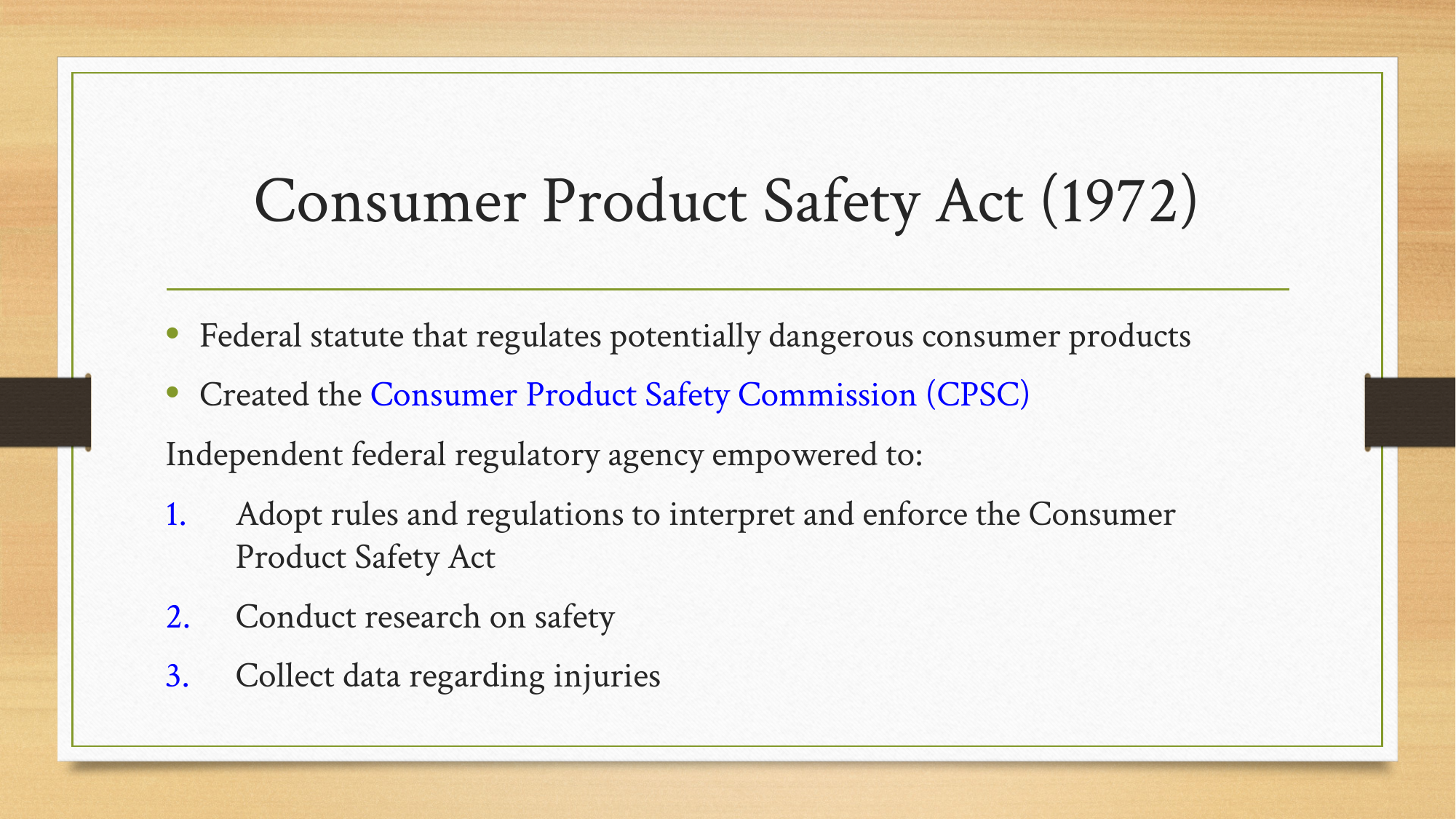

# Consumer Product Safety Act (1972)
Federal statute that regulates potentially dangerous consumer products
Created the Consumer Product Safety Commission (CPSC)
Independent federal regulatory agency empowered to:
Adopt rules and regulations to interpret and enforce the Consumer Product Safety Act
Conduct research on safety
Collect data regarding injuries